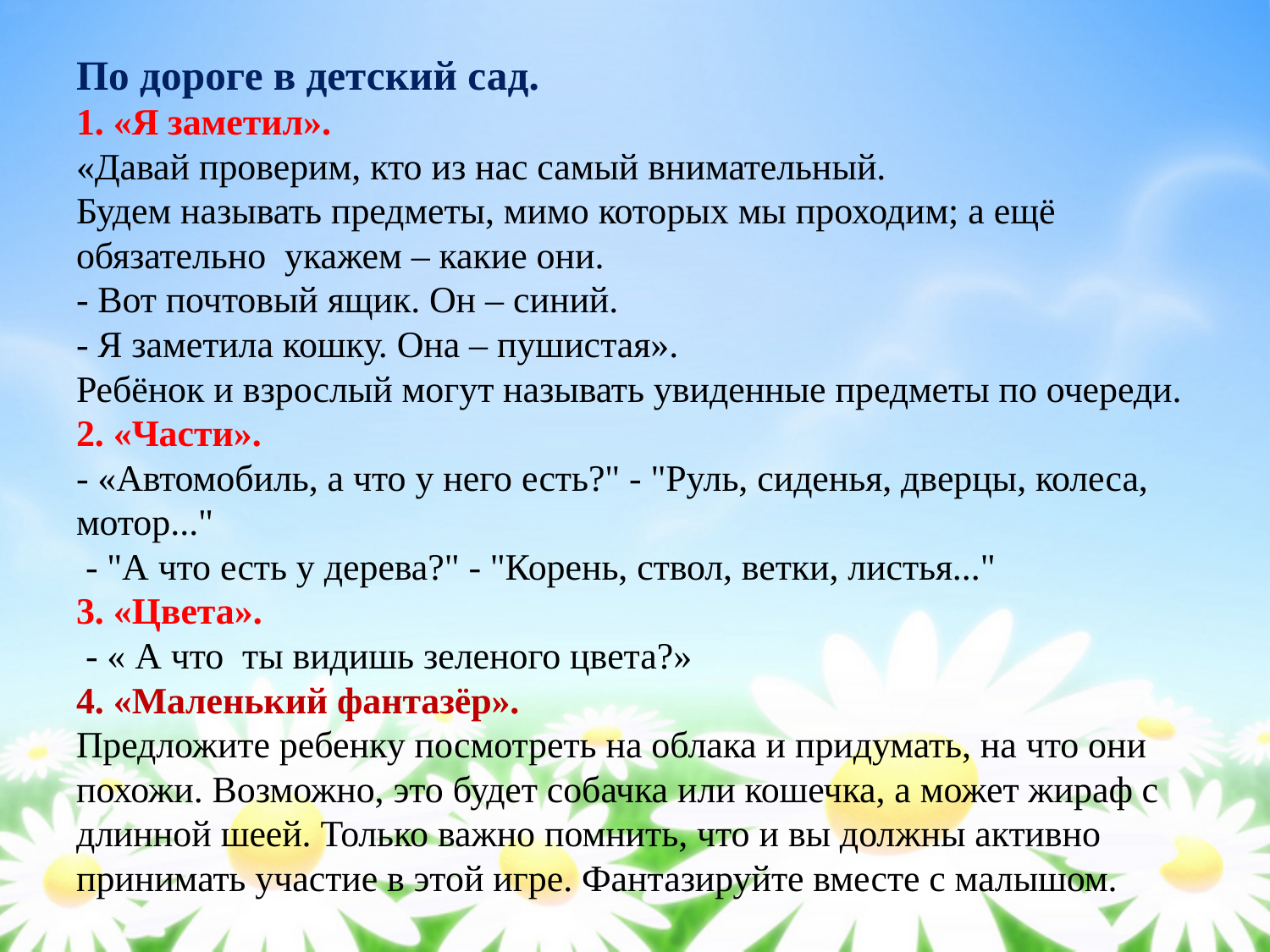

По дороге в детский сад.
1. «Я заметил».
«Давай проверим, кто из нас самый внимательный.
Будем называть предметы, мимо которых мы проходим; а ещё обязательно  укажем – какие они.
- Вот почтовый ящик. Он – синий.
- Я заметила кошку. Она – пушистая».
Ребёнок и взрослый могут называть увиденные предметы по очереди.
2. «Части».
- «Автомобиль, а что у него есть?" - "Руль, сиденья, дверцы, колеса, мотор..."
 - "А что есть у дерева?" - "Корень, ствол, ветки, листья..."
3. «Цвета».
 - « А что  ты видишь зеленого цвета?»
4. «Маленький фантазёр».
Предложите ребенку посмотреть на облака и придумать, на что они похожи. Возможно, это будет собачка или кошечка, а может жираф с длинной шеей. Только важно помнить, что и вы должны активно принимать участие в этой игре. Фантазируйте вместе с малышом.